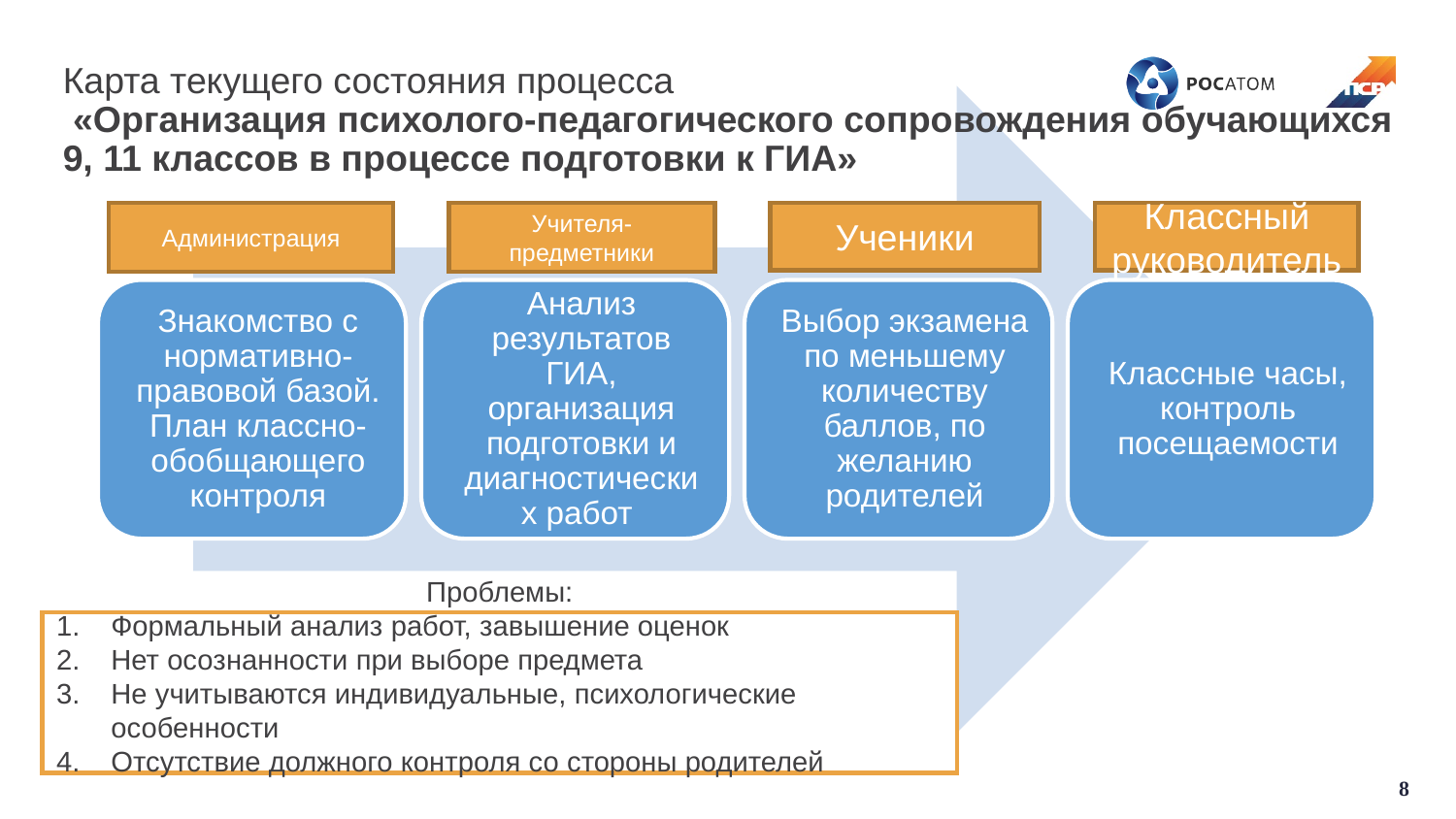

# Карта текущего состояния процесса
 «Организация психолого-педагогического сопровождения обучающихся 9, 11 классов в процессе подготовки к ГИА»
Знакомство с нормативно-правовой базой. План классно-обобщающего контроля
Анализ результатов ГИА, организация подготовки и диагностических работ
Выбор экзамена по меньшему количеству баллов, по желанию родителей
Классные часы, контроль посещаемости
Администрация
Учителя-предметники
Ученики
Классный руководитель
Проблемы:
Формальный анализ работ, завышение оценок
Нет осознанности при выборе предмета
Не учитываются индивидуальные, психологические особенности
Отсутствие должного контроля со стороны родителей

8